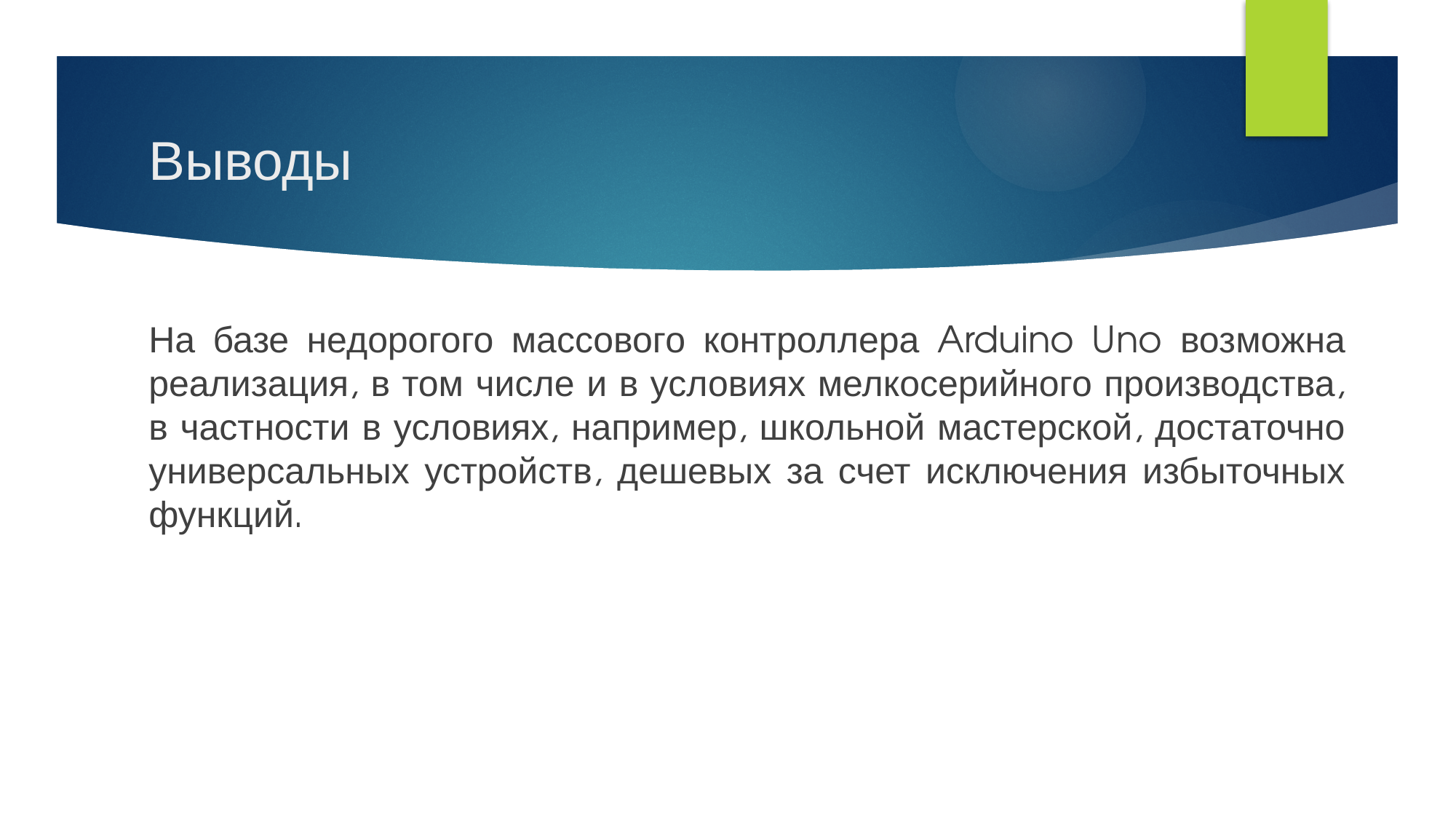

# Выводы
На базе недорогого массового контроллера Arduino Uno возможна реализация, в том числе и в условиях мелкосерийного производства, в частности в условиях, например, школьной мастерской, достаточно универсальных устройств, дешевых за счет исключения избыточных функций.